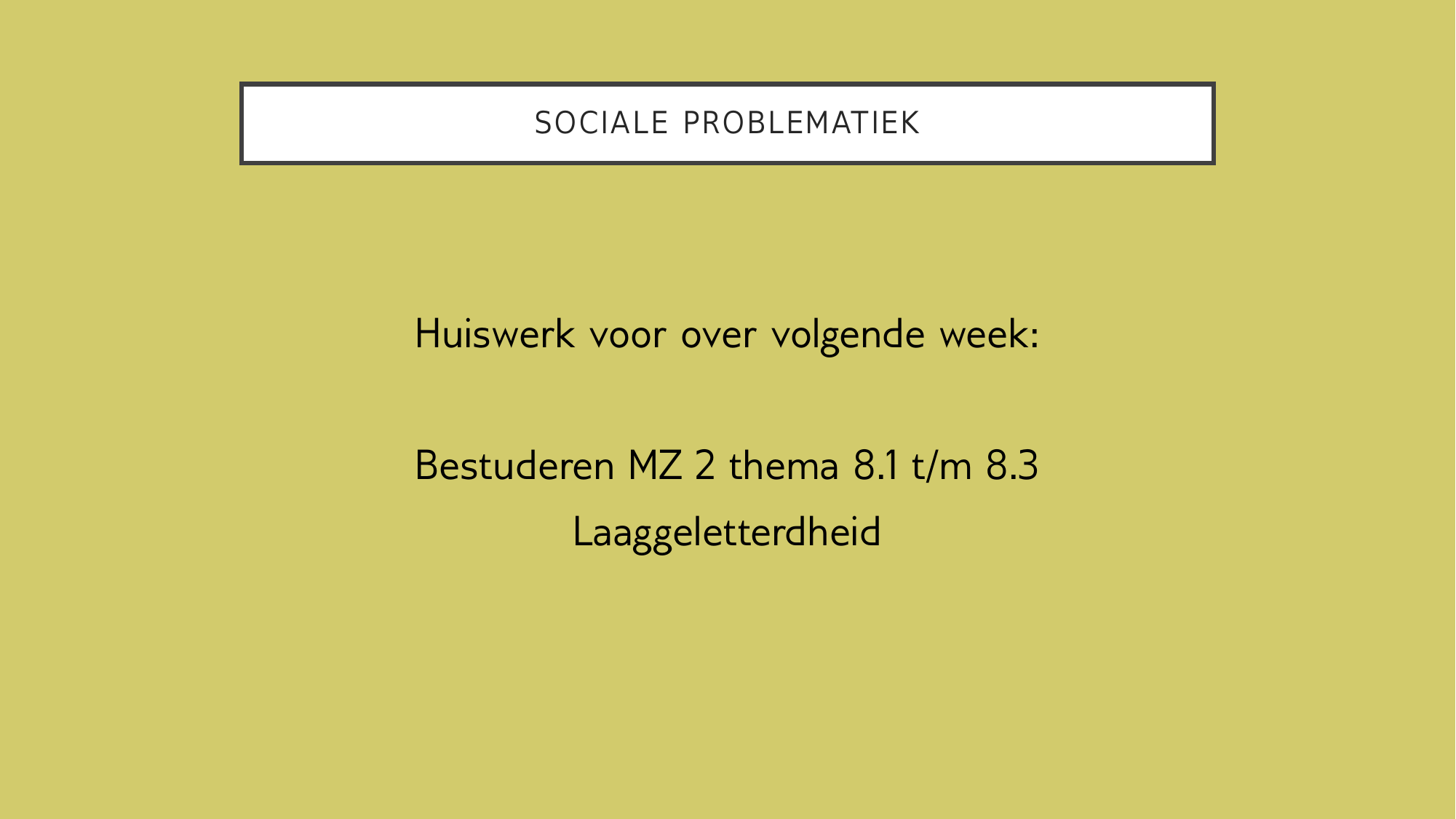

# Sociale problematiek
Huiswerk voor over volgende week:

Bestuderen MZ 2 thema 8.1 t/m 8.3
Laaggeletterdheid